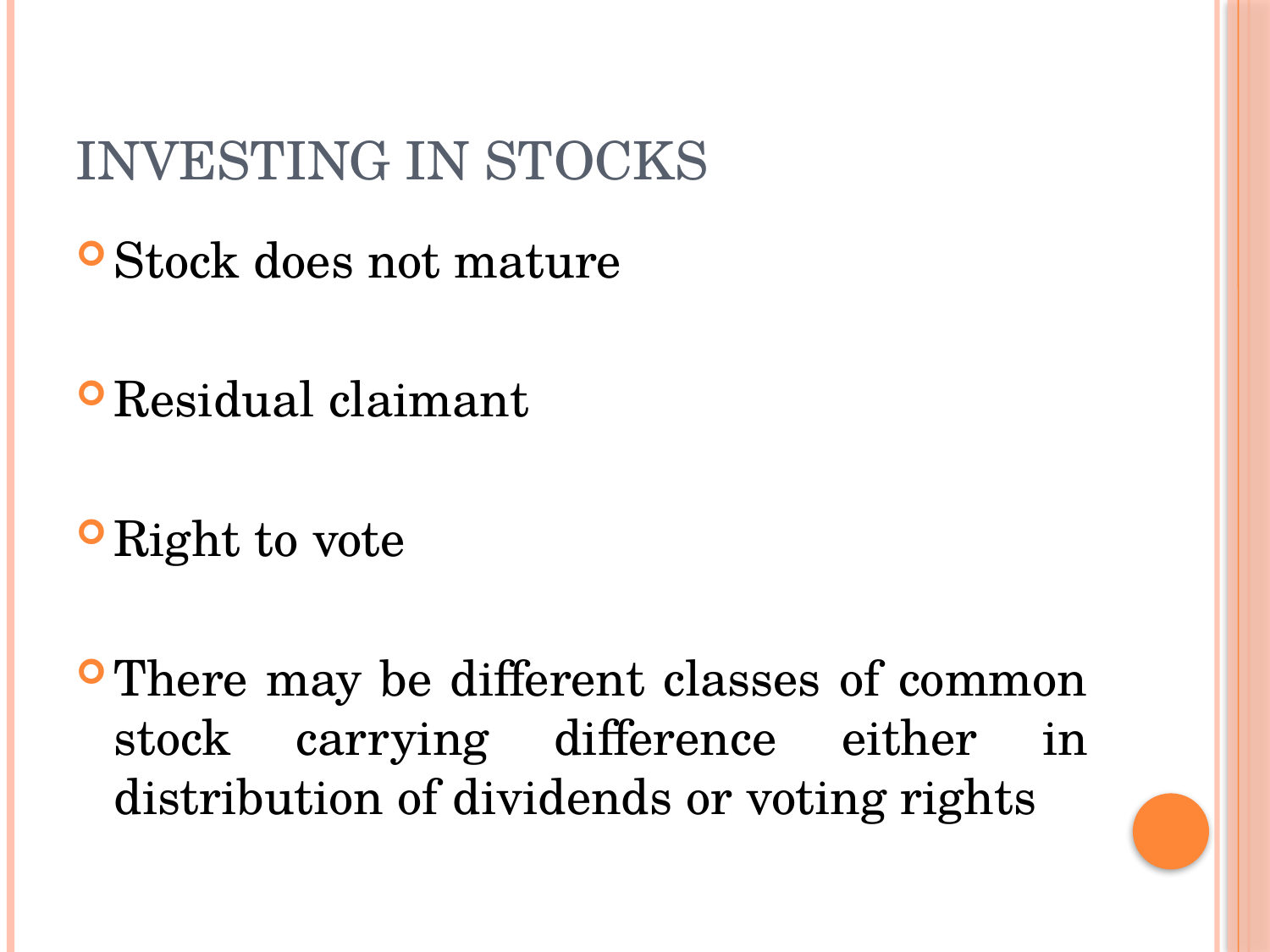

# Investing in stocks
Stock does not mature

Residual claimant

Right to vote

There may be different classes of common stock carrying difference either in distribution of dividends or voting rights